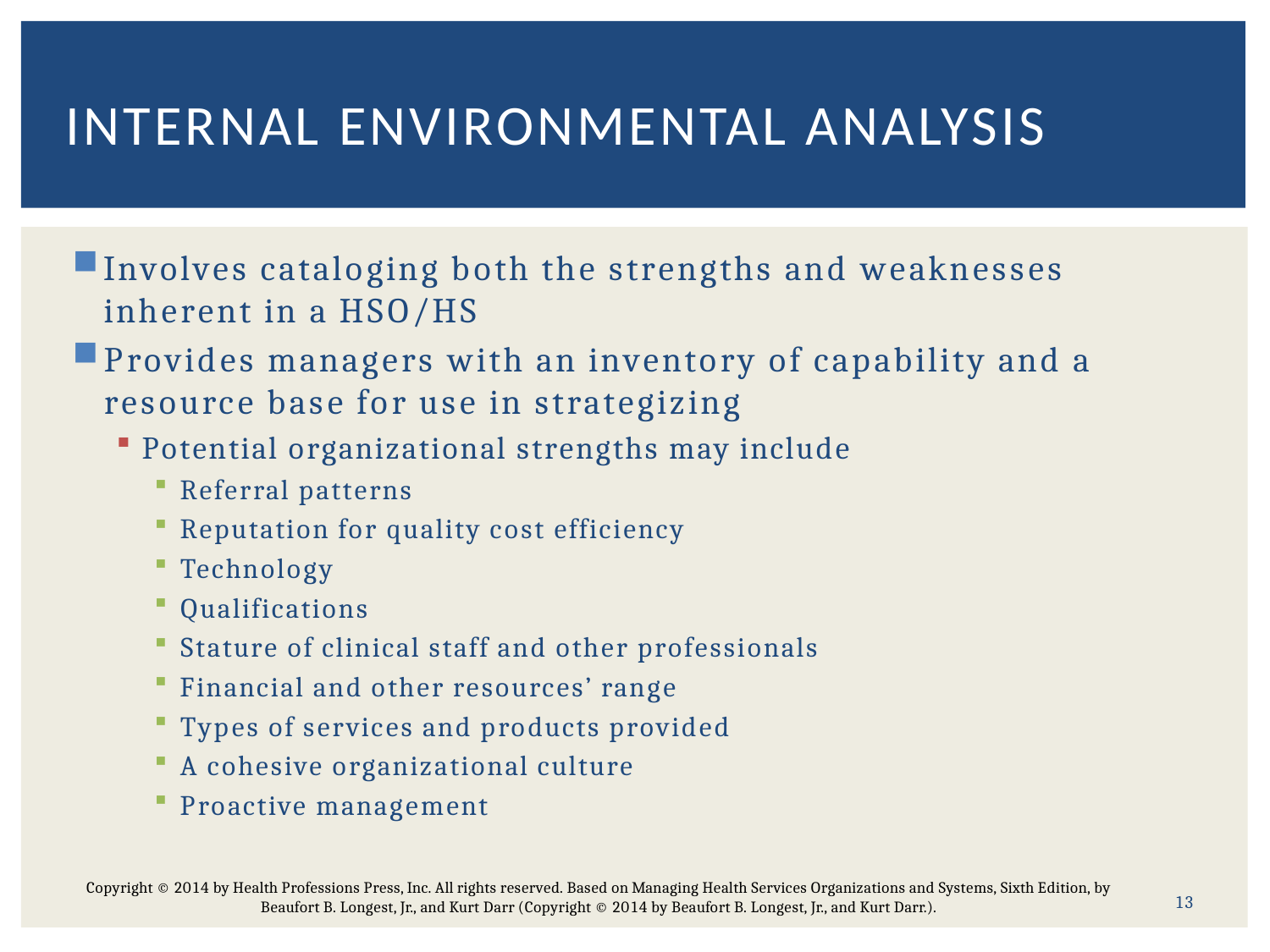

# Internal environmental analysis
Involves cataloging both the strengths and weaknesses inherent in a HSO/HS
Provides managers with an inventory of capability and a resource base for use in strategizing
Potential organizational strengths may include
Referral patterns
Reputation for quality cost efficiency
Technology
Qualifications
Stature of clinical staff and other professionals
Financial and other resources’ range
Types of services and products provided
A cohesive organizational culture
Proactive management

13